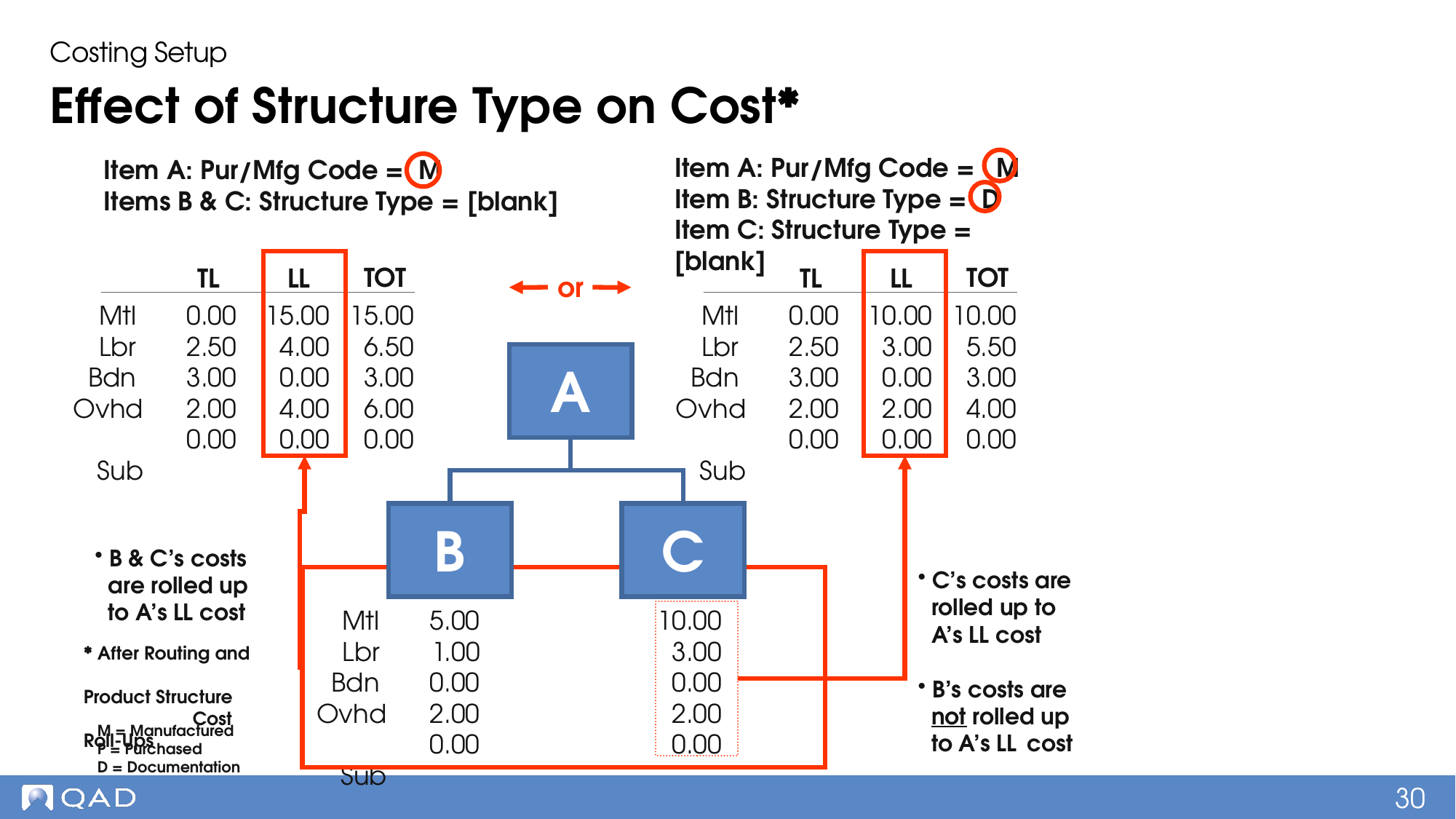

Costing Setup
# Effect of Structure Type on Cost*
Item A: Pur/Mfg Code =   M
Item B: Structure Type =  D
Item C: Structure Type = [blank]
Item A: Pur/Mfg Code =  M
Items B & C: Structure Type = [blank]

TOT
TOT
TL
LL
TL
LL
or

Mtl
 Lbr
 Bdn
 Ovhd
 Sub
0.00
2.50
3.00
2.00
0.00
15.00
4.00
0.00
4.00
0.00
15.00
6.50
3.00
6.00
0.00
Mtl
 Lbr
 Bdn
 Ovhd
 Sub
0.00
2.50
3.00
2.00
0.00
10.00
3.00
0.00
2.00
0.00
10.00
5.50
3.00
4.00
0.00

A

B
C
 B & C’s costs 	are rolled up 	to A’s LL cost

 C’s costs are 	rolled up to 	A’s LL cost
 B’s costs are 	not rolled up 	to A’s LL 	cost

Mtl
 Lbr
 Bdn
 Ovhd
 Sub
5.00
1.00
0.00
2.00
0.00
10.00
3.00
0.00
2.00
0.00

* After Routing and 	Product Structure 	Cost Roll-Ups

M = Manufactured
P = Purchased
D = Documentation
30